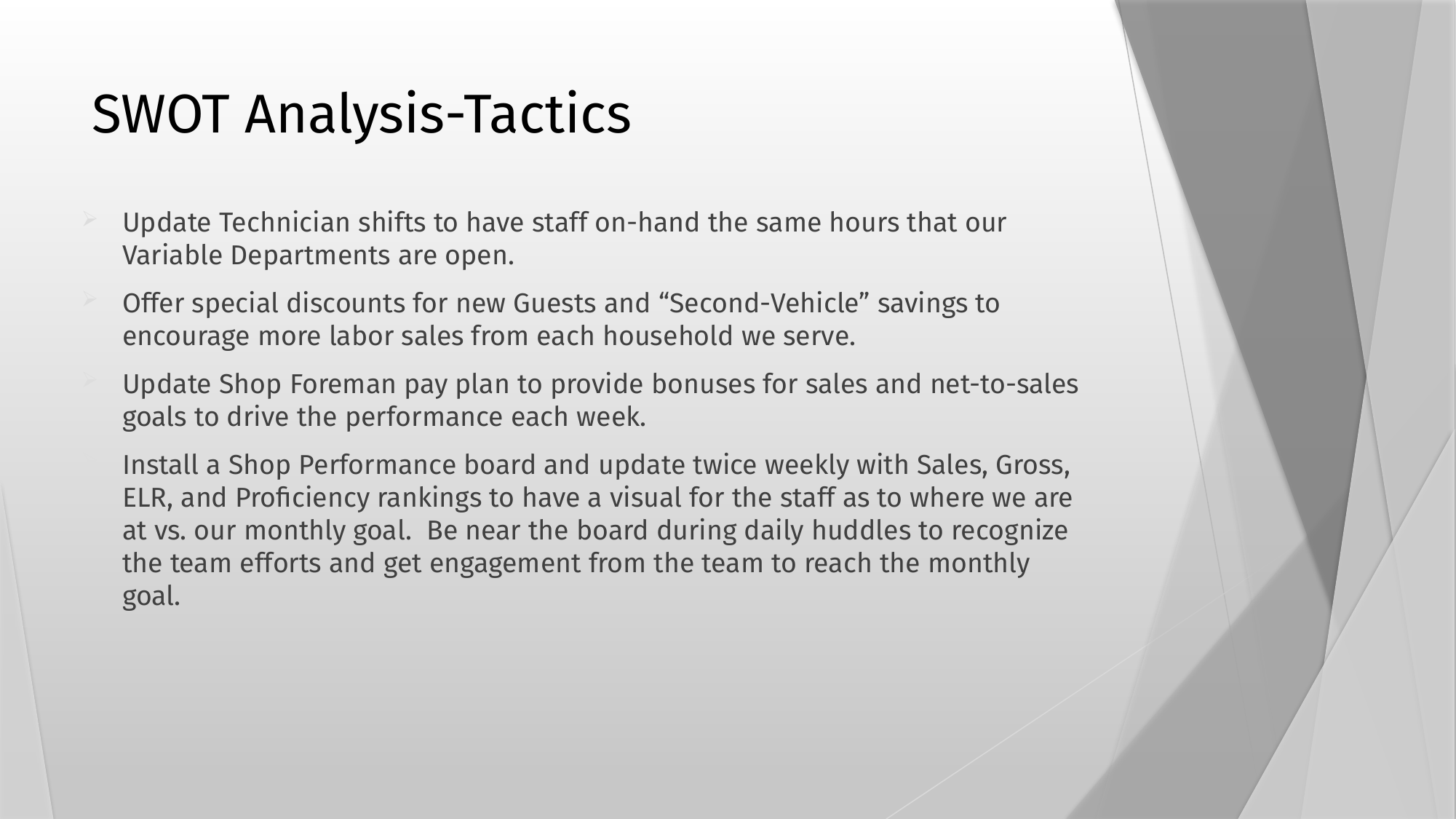

# SWOT Analysis-Tactics
Update Technician shifts to have staff on-hand the same hours that our Variable Departments are open.
Offer special discounts for new Guests and “Second-Vehicle” savings to encourage more labor sales from each household we serve.
Update Shop Foreman pay plan to provide bonuses for sales and net-to-sales goals to drive the performance each week.
Install a Shop Performance board and update twice weekly with Sales, Gross, ELR, and Proficiency rankings to have a visual for the staff as to where we are at vs. our monthly goal.  Be near the board during daily huddles to recognize the team efforts and get engagement from the team to reach the monthly goal.